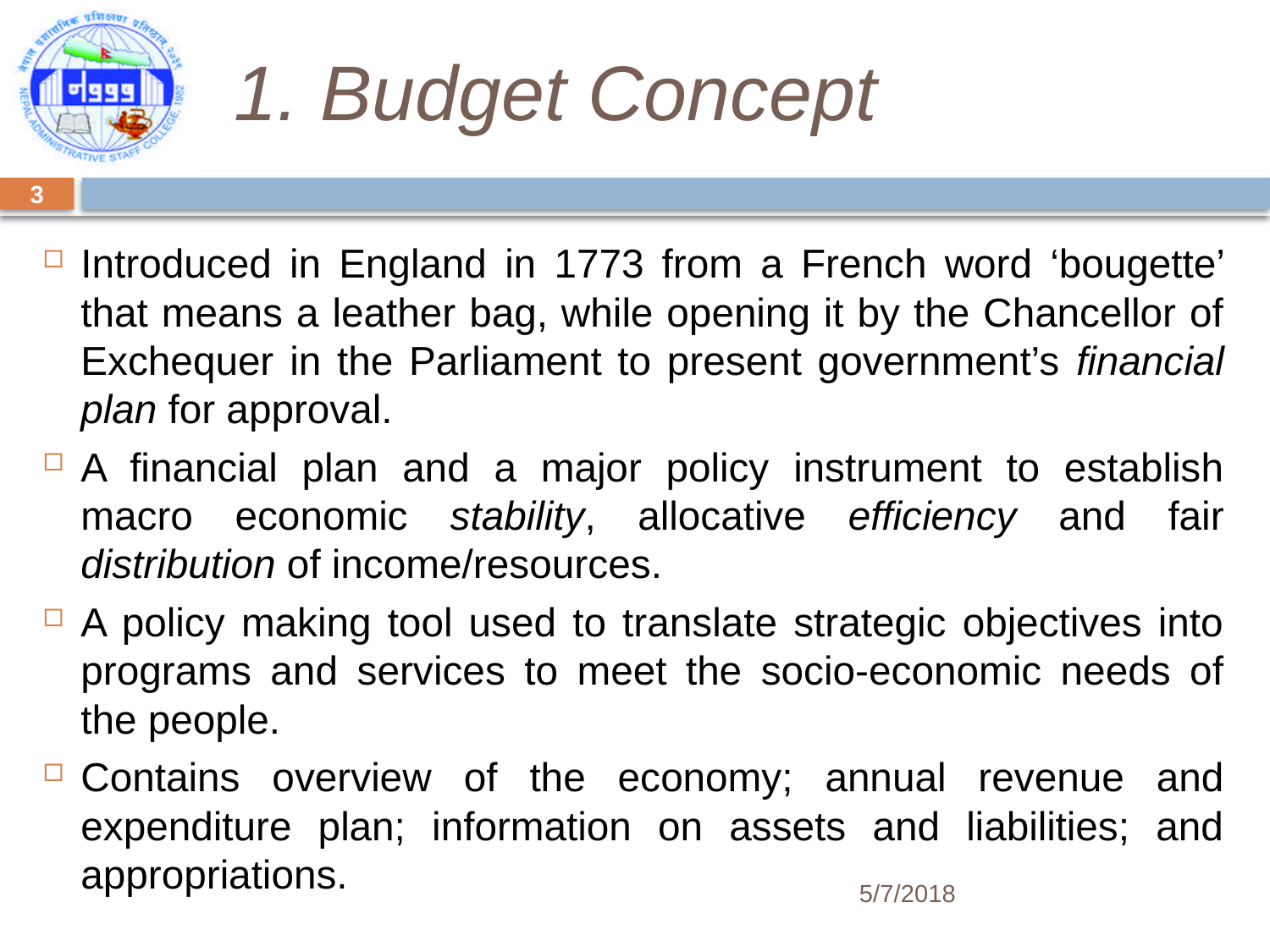

# 1. Budget Concept
3
Introduced in England in 1773 from a French word ‘bougette’ that means a leather bag, while opening it by the Chancellor of Exchequer in the Parliament to present government’s financial plan for approval.
A financial plan and a major policy instrument to establish macro economic stability, allocative efficiency and fair distribution of income/resources.
A policy making tool used to translate strategic objectives into programs and services to meet the socio-economic needs of the people.
Contains overview of the economy; annual revenue and expenditure plan; information on assets and liabilities; and appropriations.
5/7/2018